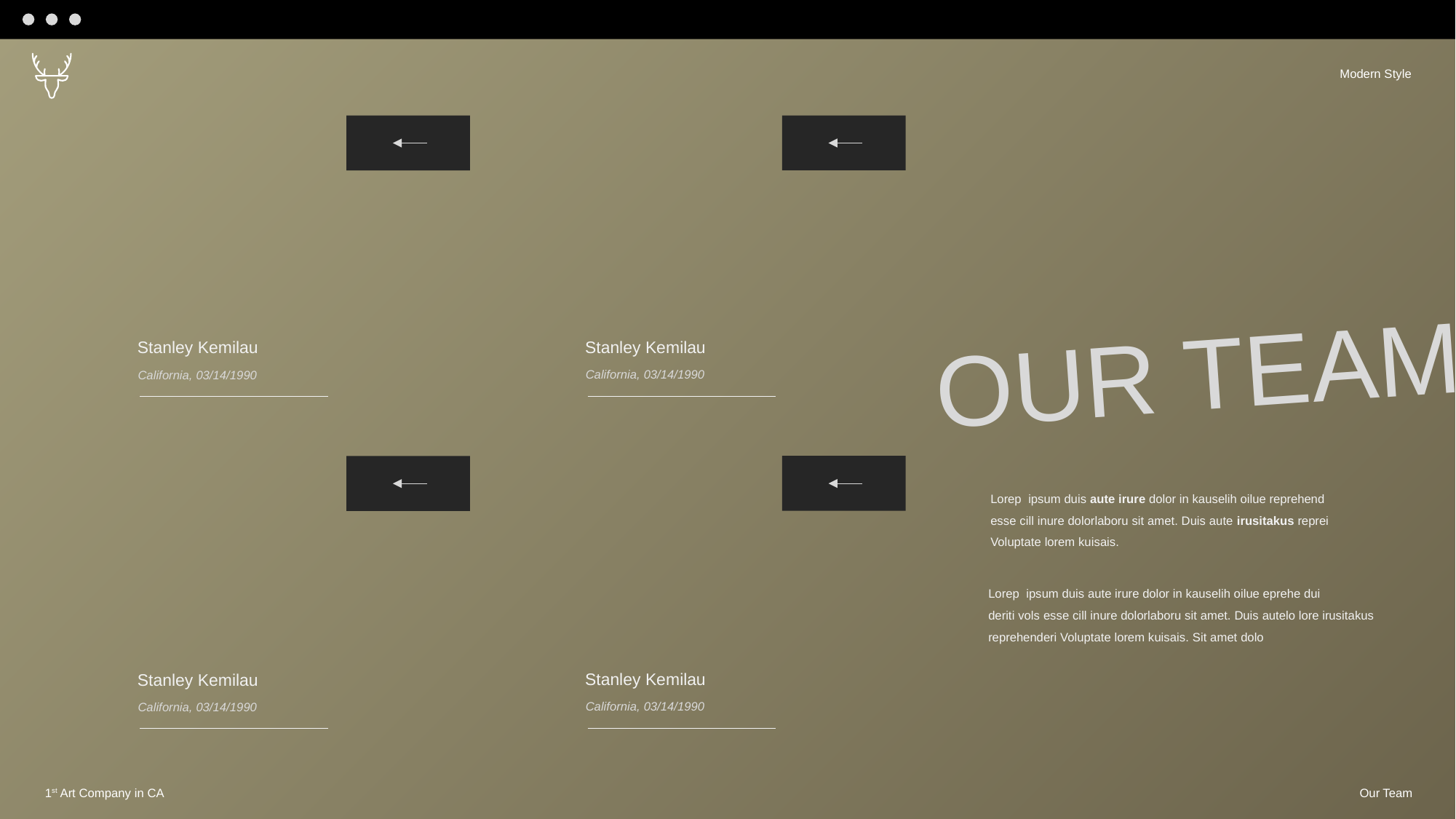

Modern Style

OUR TEAM
Stanley Kemilau
Stanley Kemilau
California, 03/14/1990
California, 03/14/1990

Lorep  ipsum duis aute irure dolor in kauselih oilue reprehend
esse cill inure dolorlaboru sit amet. Duis aute irusitakus reprei
Voluptate lorem kuisais.
Lorep  ipsum duis aute irure dolor in kauselih oilue eprehe dui
deriti vols esse cill inure dolorlaboru sit amet. Duis autelo lore irusitakus reprehenderi Voluptate lorem kuisais. Sit amet dolo
Stanley Kemilau
Stanley Kemilau
California, 03/14/1990
California, 03/14/1990
1st Art Company in CA
Our Team